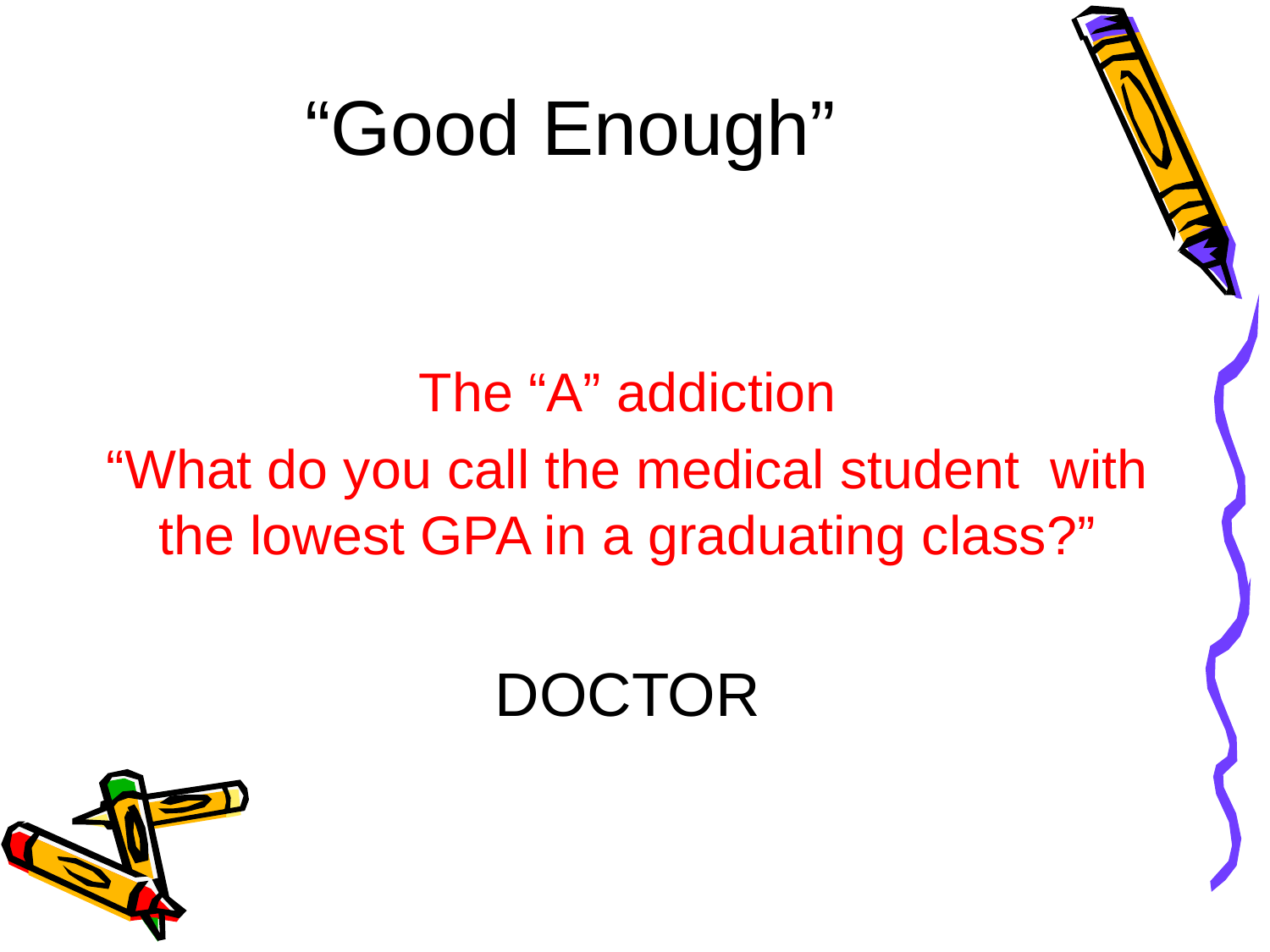

# “Good Enough”
The “A” addiction
“What do you call the medical student  with the lowest GPA in a graduating class?”

DOCTOR